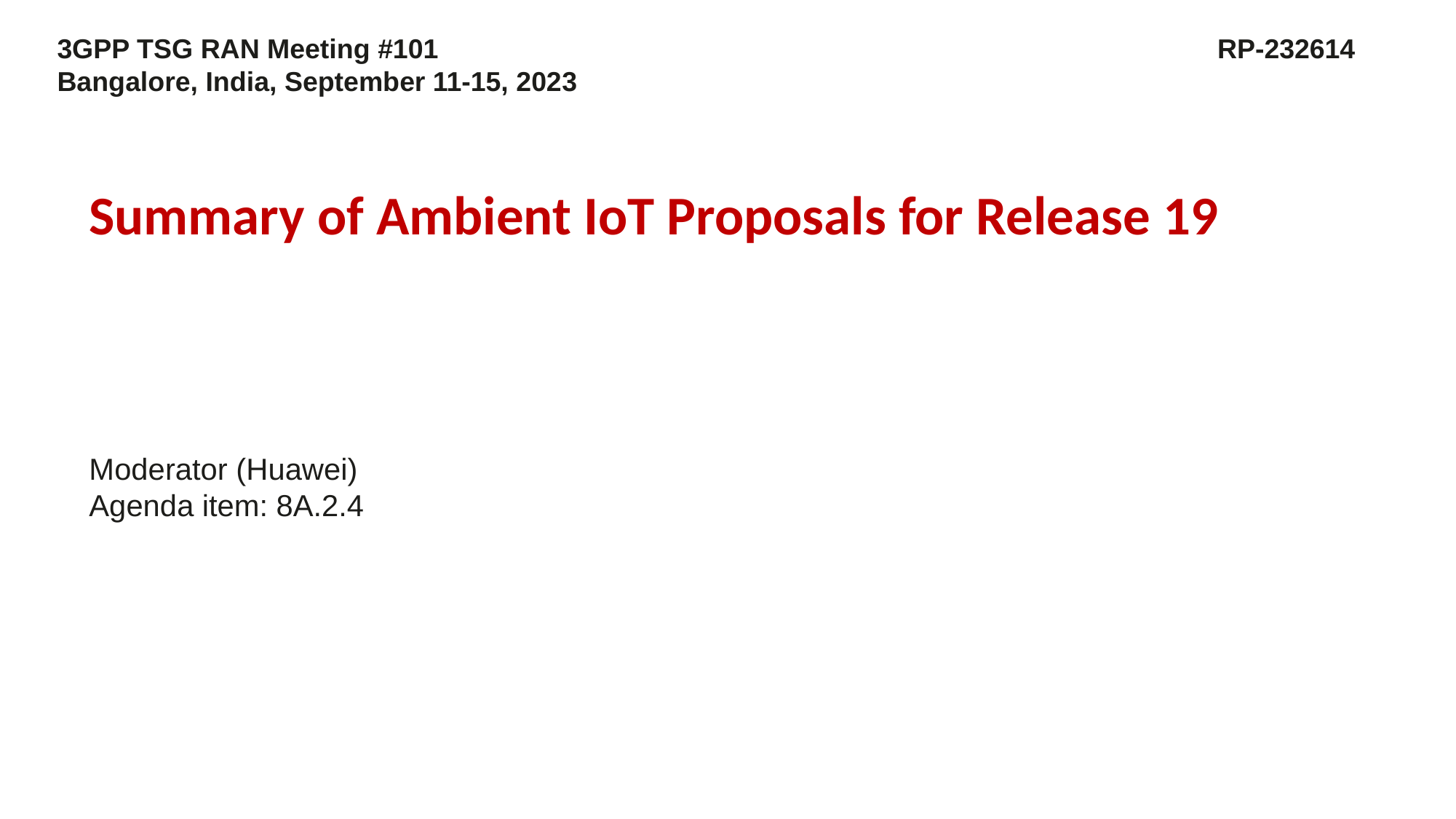

3GPP TSG RAN Meeting #101							         RP-232614
Bangalore, India, September 11-15, 2023
Summary of Ambient IoT Proposals for Release 19
Moderator (Huawei)
Agenda item: 8A.2.4